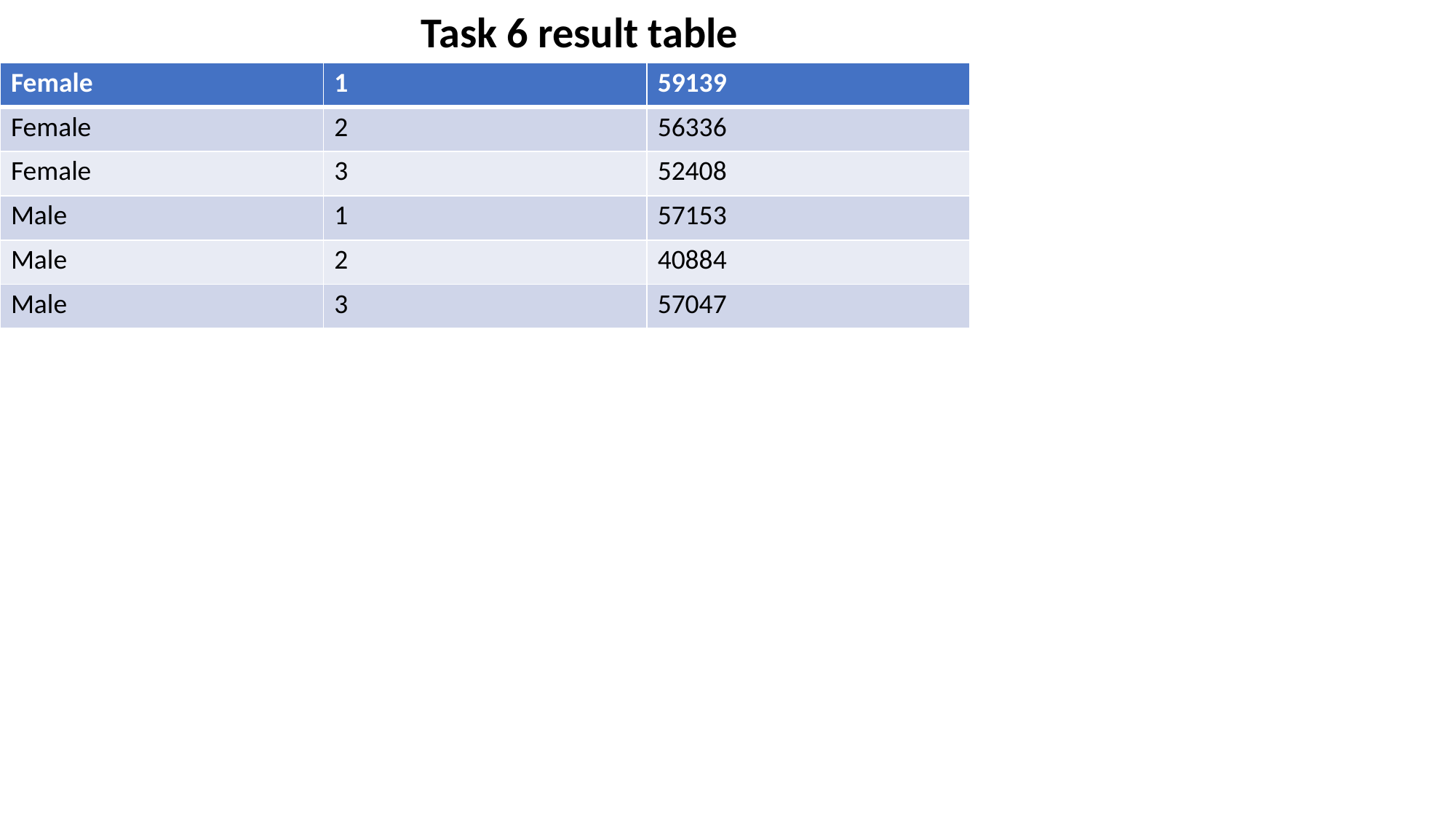

Task 6 result table
| Female | 1 | 59139 |
| --- | --- | --- |
| Female | 2 | 56336 |
| Female | 3 | 52408 |
| Male | 1 | 57153 |
| Male | 2 | 40884 |
| Male | 3 | 57047 |